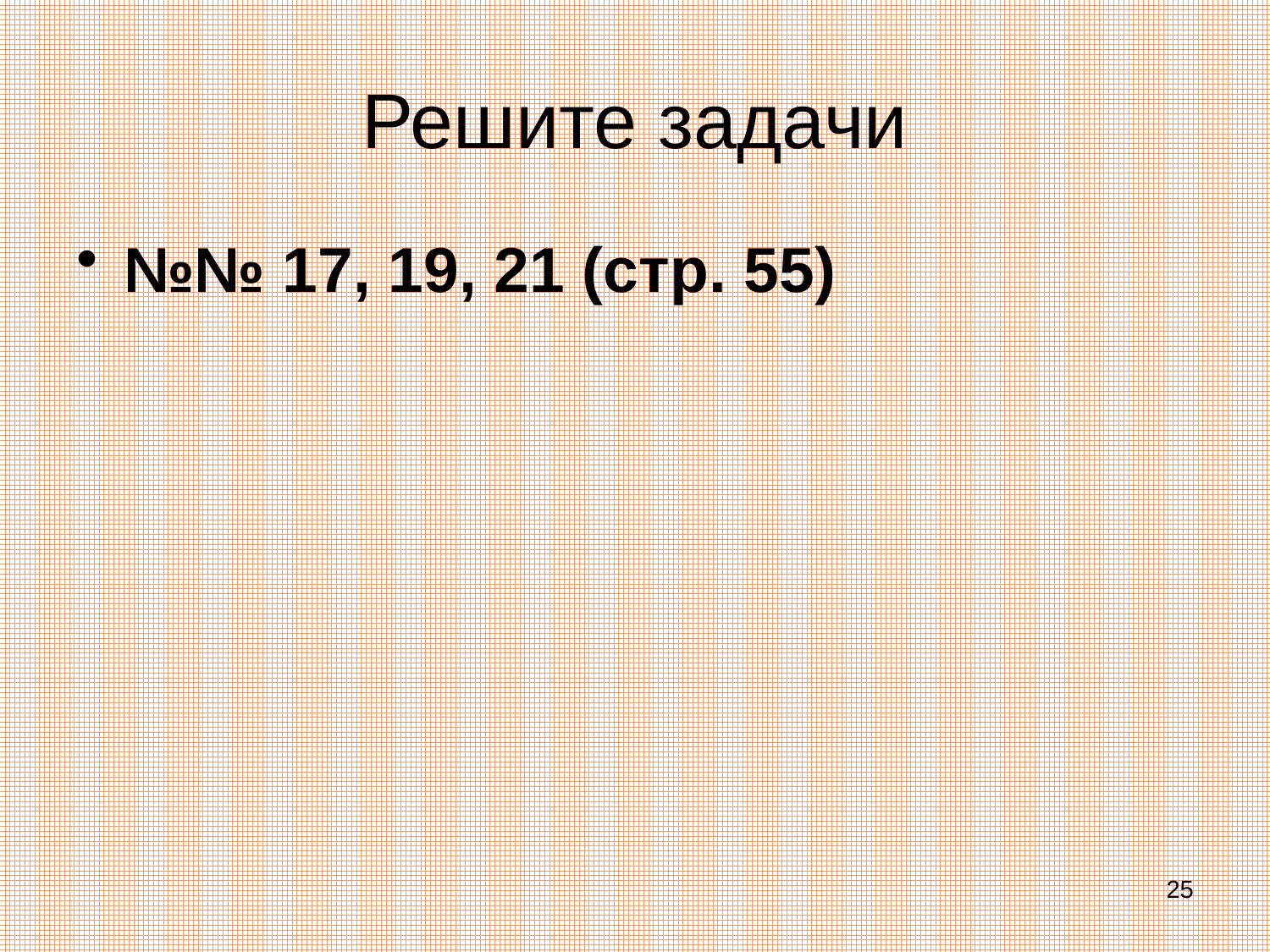

# Решите задачи
№№ 17, 19, 21 (стр. 55)
25